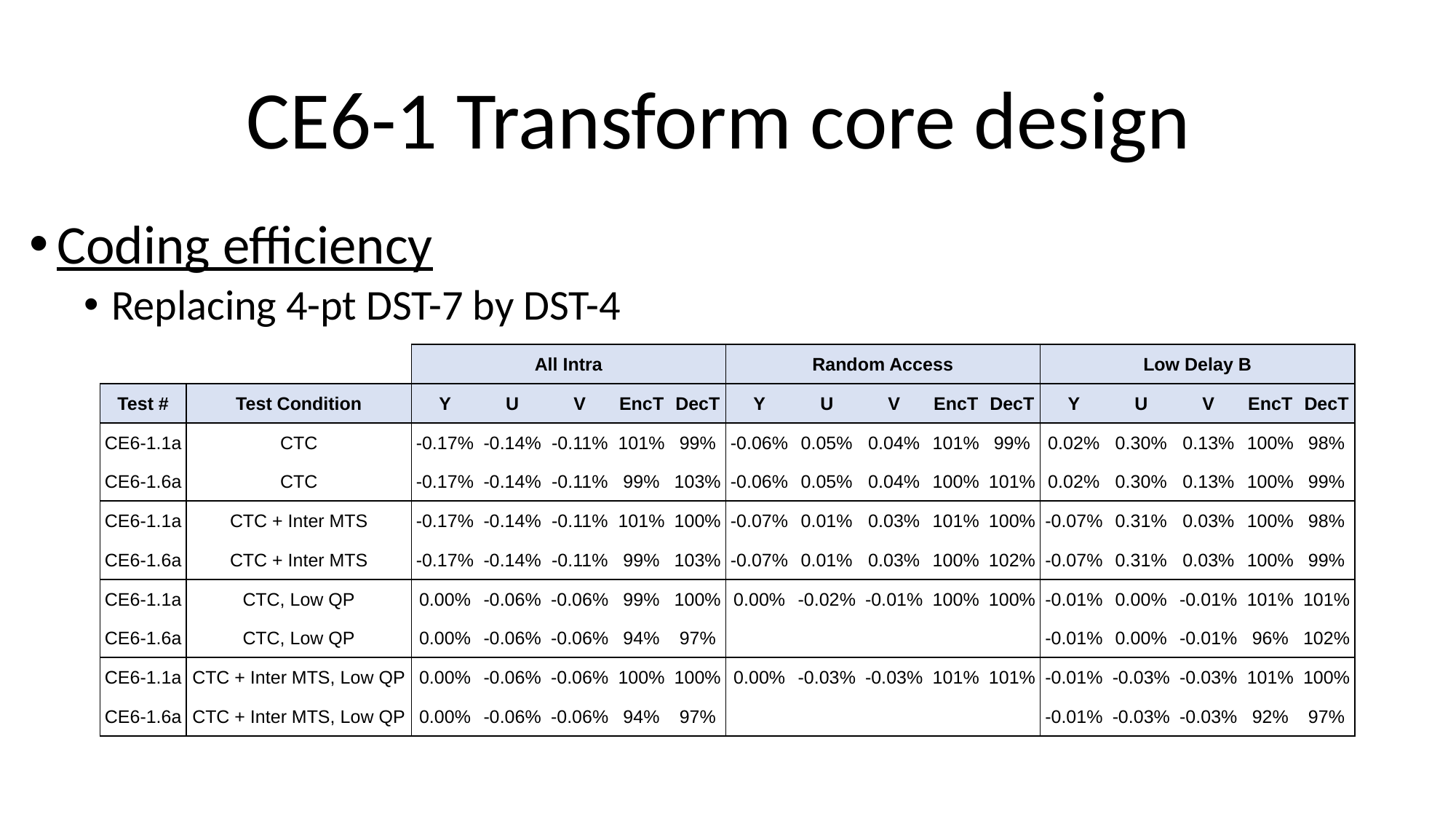

# CE6-1 Transform core design
Coding efficiency
Replacing 4-pt DST-7 by DST-4

|  |  | All Intra |  |  |  |  | Random Access |  |  |  |  | Low Delay B |  |  |  |  |
| --- | --- | --- | --- | --- | --- | --- | --- | --- | --- | --- | --- | --- | --- | --- | --- | --- |
| Test # | Test Condition | Y | U | V | EncT | DecT | Y | U | V | EncT | DecT | Y | U | V | EncT | DecT |
| CE6-1.1a | CTC | -0.17% | -0.14% | -0.11% | 101% | 99% | -0.06% | 0.05% | 0.04% | 101% | 99% | 0.02% | 0.30% | 0.13% | 100% | 98% |
| CE6-1.6a | CTC | -0.17% | -0.14% | -0.11% | 99% | 103% | -0.06% | 0.05% | 0.04% | 100% | 101% | 0.02% | 0.30% | 0.13% | 100% | 99% |
| CE6-1.1a | CTC + Inter MTS | -0.17% | -0.14% | -0.11% | 101% | 100% | -0.07% | 0.01% | 0.03% | 101% | 100% | -0.07% | 0.31% | 0.03% | 100% | 98% |
| CE6-1.6a | CTC + Inter MTS | -0.17% | -0.14% | -0.11% | 99% | 103% | -0.07% | 0.01% | 0.03% | 100% | 102% | -0.07% | 0.31% | 0.03% | 100% | 99% |
| CE6-1.1a | CTC, Low QP | 0.00% | -0.06% | -0.06% | 99% | 100% | 0.00% | -0.02% | -0.01% | 100% | 100% | -0.01% | 0.00% | -0.01% | 101% | 101% |
| CE6-1.6a | CTC, Low QP | 0.00% | -0.06% | -0.06% | 94% | 97% |  |  |  |  |  | -0.01% | 0.00% | -0.01% | 96% | 102% |
| CE6-1.1a | CTC + Inter MTS, Low QP | 0.00% | -0.06% | -0.06% | 100% | 100% | 0.00% | -0.03% | -0.03% | 101% | 101% | -0.01% | -0.03% | -0.03% | 101% | 100% |
| CE6-1.6a | CTC + Inter MTS, Low QP | 0.00% | -0.06% | -0.06% | 94% | 97% |  |  |  |  |  | -0.01% | -0.03% | -0.03% | 92% | 97% |